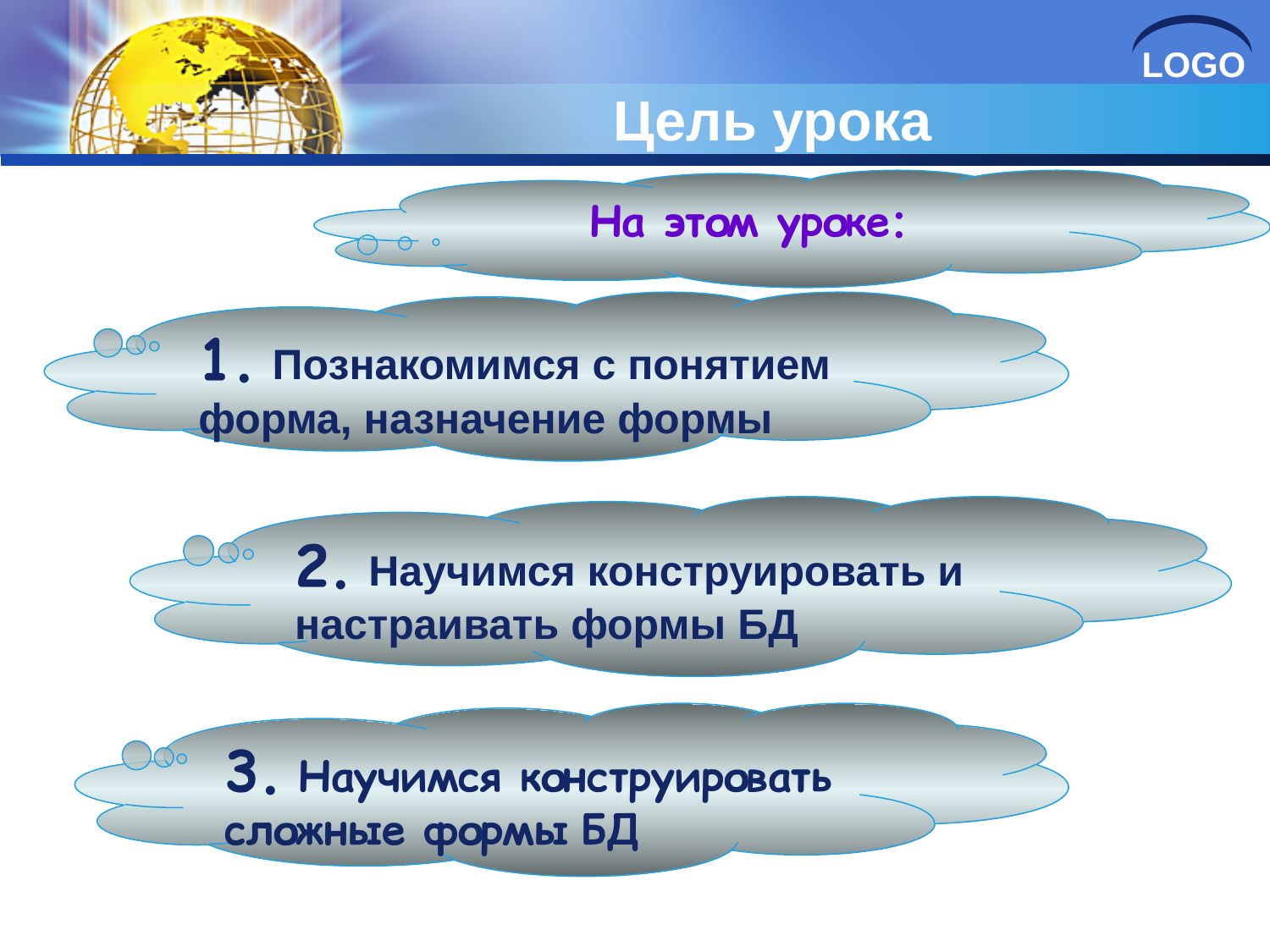

# Цель урока
На этом уроке:
1. Познакомимся с понятием форма, назначение формы
2. Научимся конструировать и настраивать формы БД
3. Научимся конструировать сложные формы БД